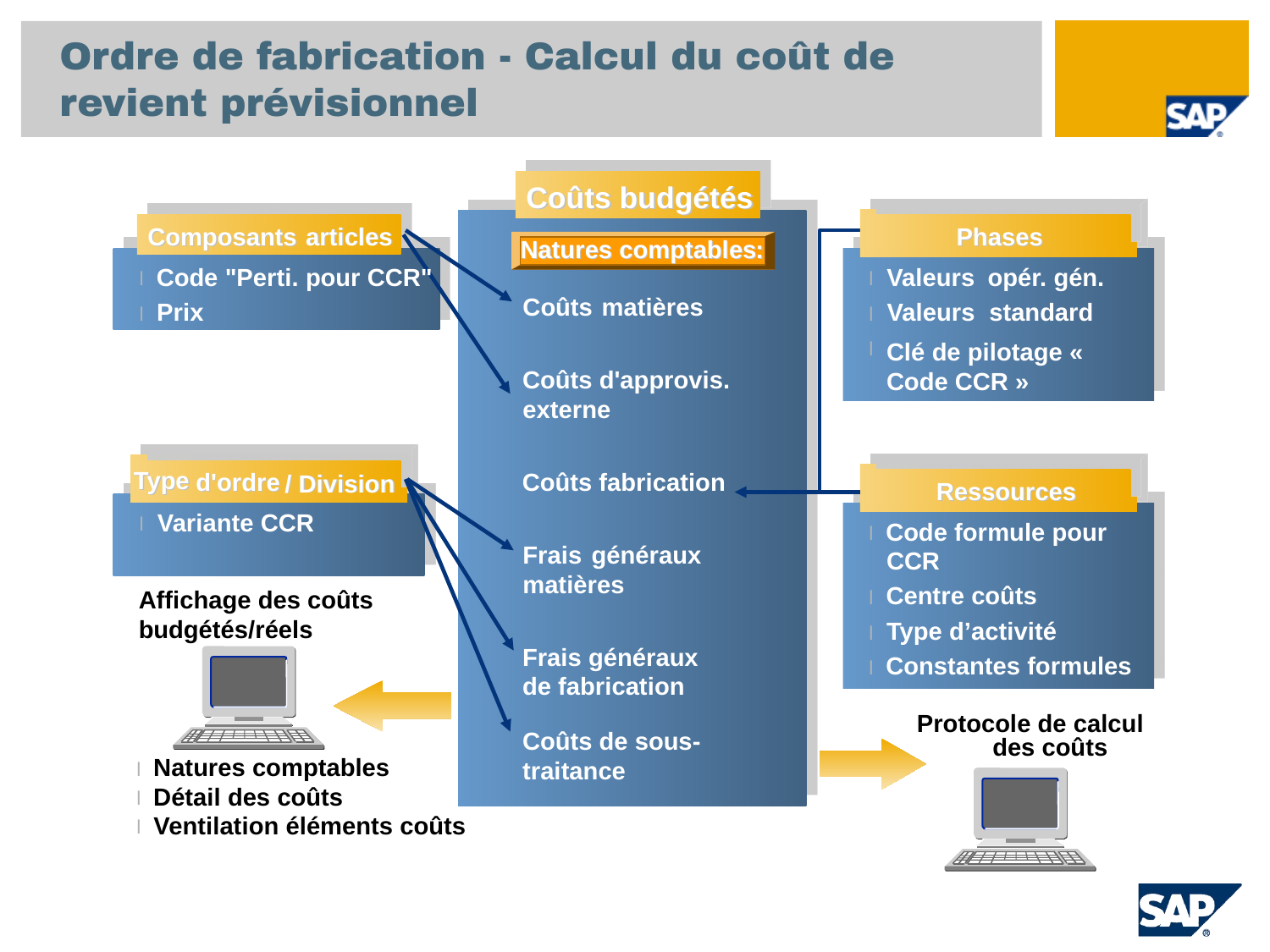

# Ordre de fabrication - Calcul du coût de revient prévisionnel

Coûts budgétés
Coûts budgétés

Composants
 articles
Phases
 articles
Composants
Phases

Natures comptables
:

Natures comptables
:

Code "Perti. pour CCR"
Valeurs
 opér. gén.
l
l

Coûts
 matières
Prix
Valeurs
 standard
l
l
l
Clé de pilotage « Code CCR »
Coûts d'approvis.
externe

Type
Type
 d'ordre
Coûts fabrication
 d'ordre
 / Division
 / Division

Ressources
Ressources

Variante CCR

l
Code formule pour
l
Frais
 généraux
CCR
matières
Centre coûts
Affichage des coûts budgétés/réels
l

Type d’activité
l
Frais généraux

Constantes formules
l
de fabrication

Protocole de calcul
Coûts de sous-
des coûts

Natures comptables
traitance
l

Détail des coûts
l
Ventilation éléments coûts
l